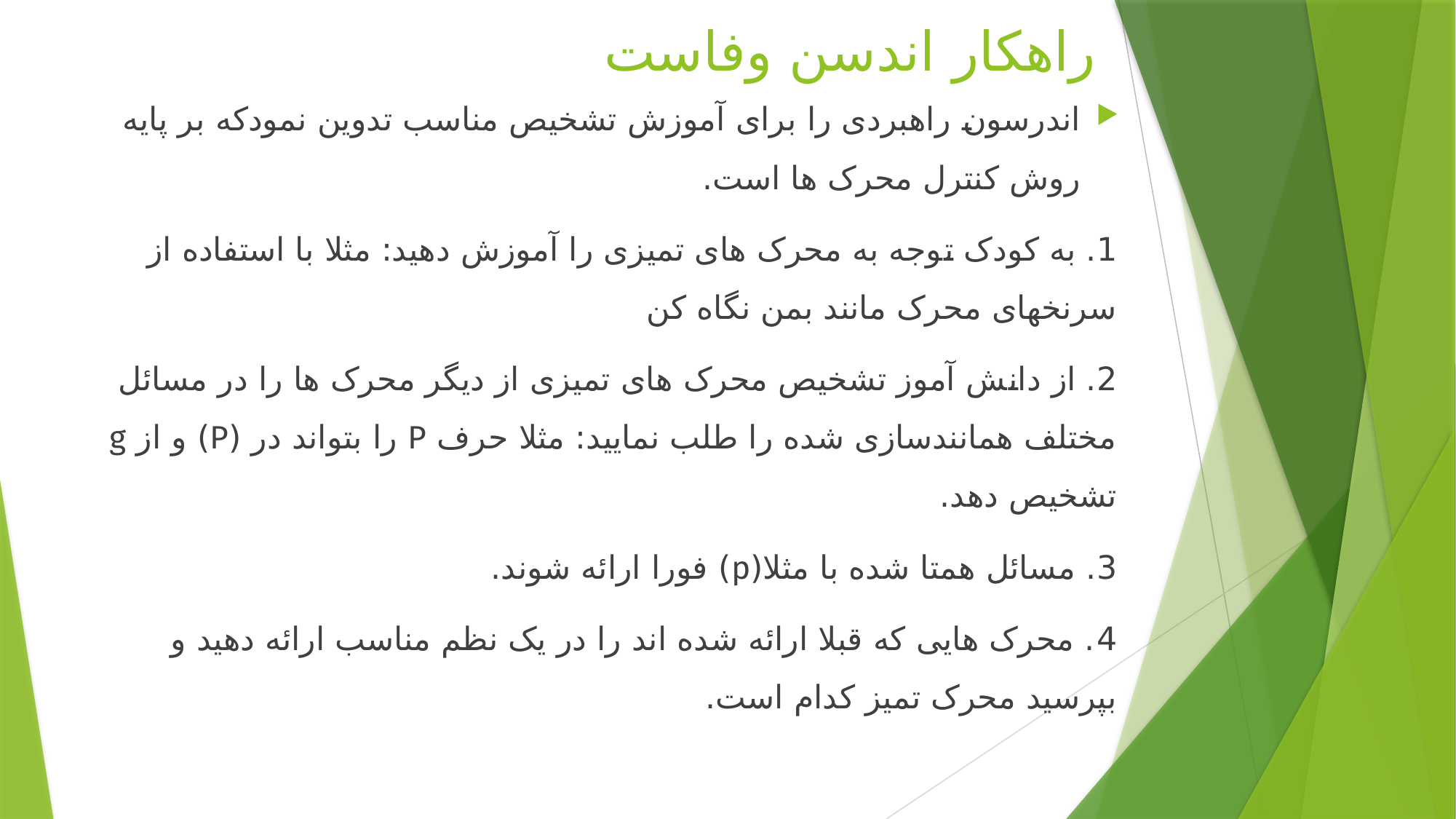

# راهکار اندسن وفاست
اندرسون راهبردی را برای آموزش تشخیص مناسب تدوین نمودکه بر پایه روش کنترل محرک ها است.
1. به کودک توجه به محرک های تمیزی را آموزش دهید: مثلا با استفاده از سرنخهای محرک مانند بمن نگاه کن
2. از دانش آموز تشخیص محرک های تمیزی از دیگر محرک ها را در مسائل مختلف همانندسازی شده را طلب نمایید: مثلا حرف P را بتواند در (P) و از g تشخیص دهد.
3. مسائل همتا شده با مثلا(p) فورا ارائه شوند.
4. محرک هایی که قبلا ارائه شده اند را در یک نظم مناسب ارائه دهید و بپرسید محرک تمیز کدام است.